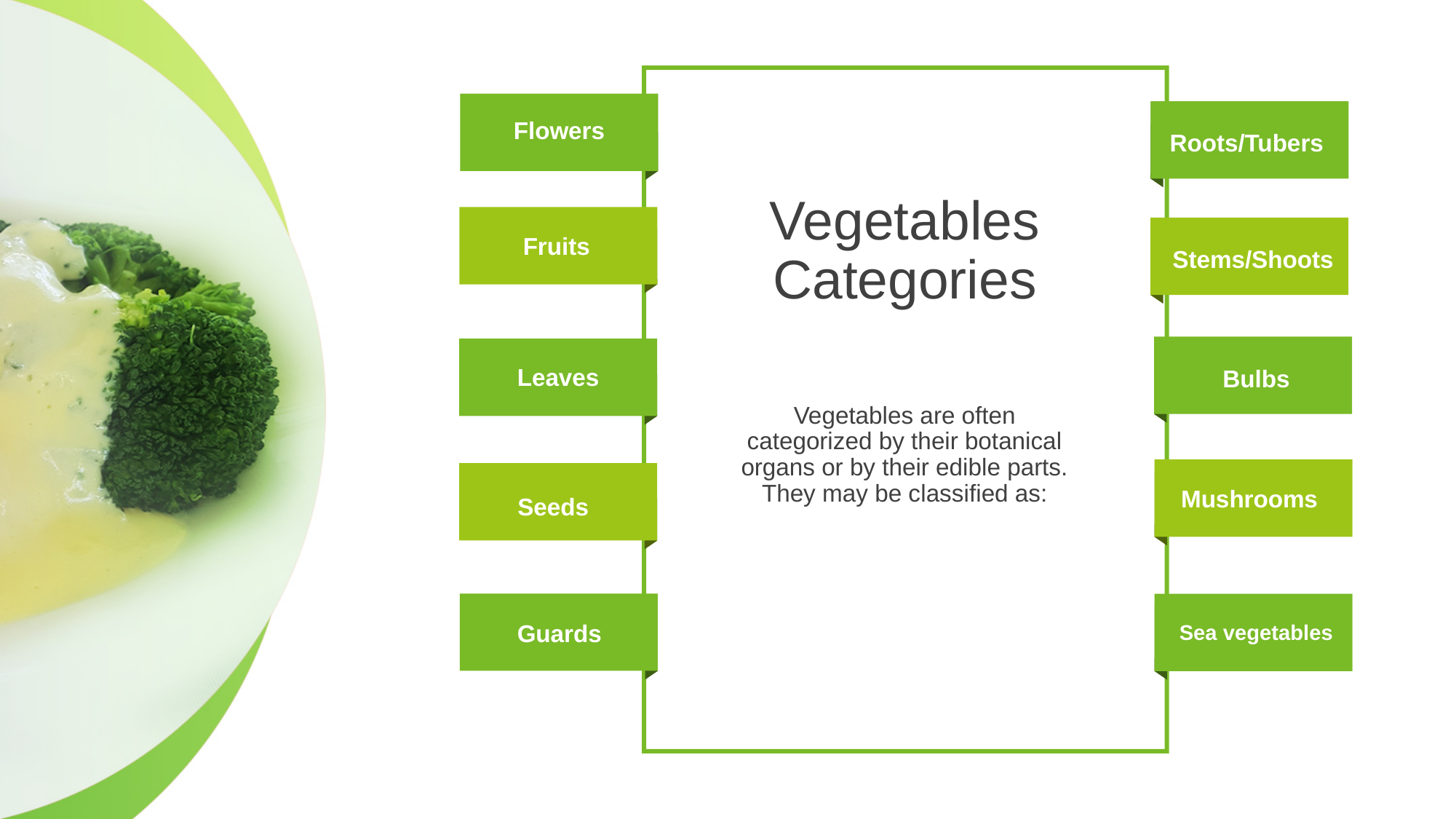

Flowers
Roots/Tubers
Stems/Shoots
Vegetables Categories

Fruits

Vegetables are often categorized by their botanical organs or by their edible parts. They may be classified as:
Leaves
FLeaavesruits
Bulbs
Name Here
Sea vegetables

Mushrooms
Seeds

Guards